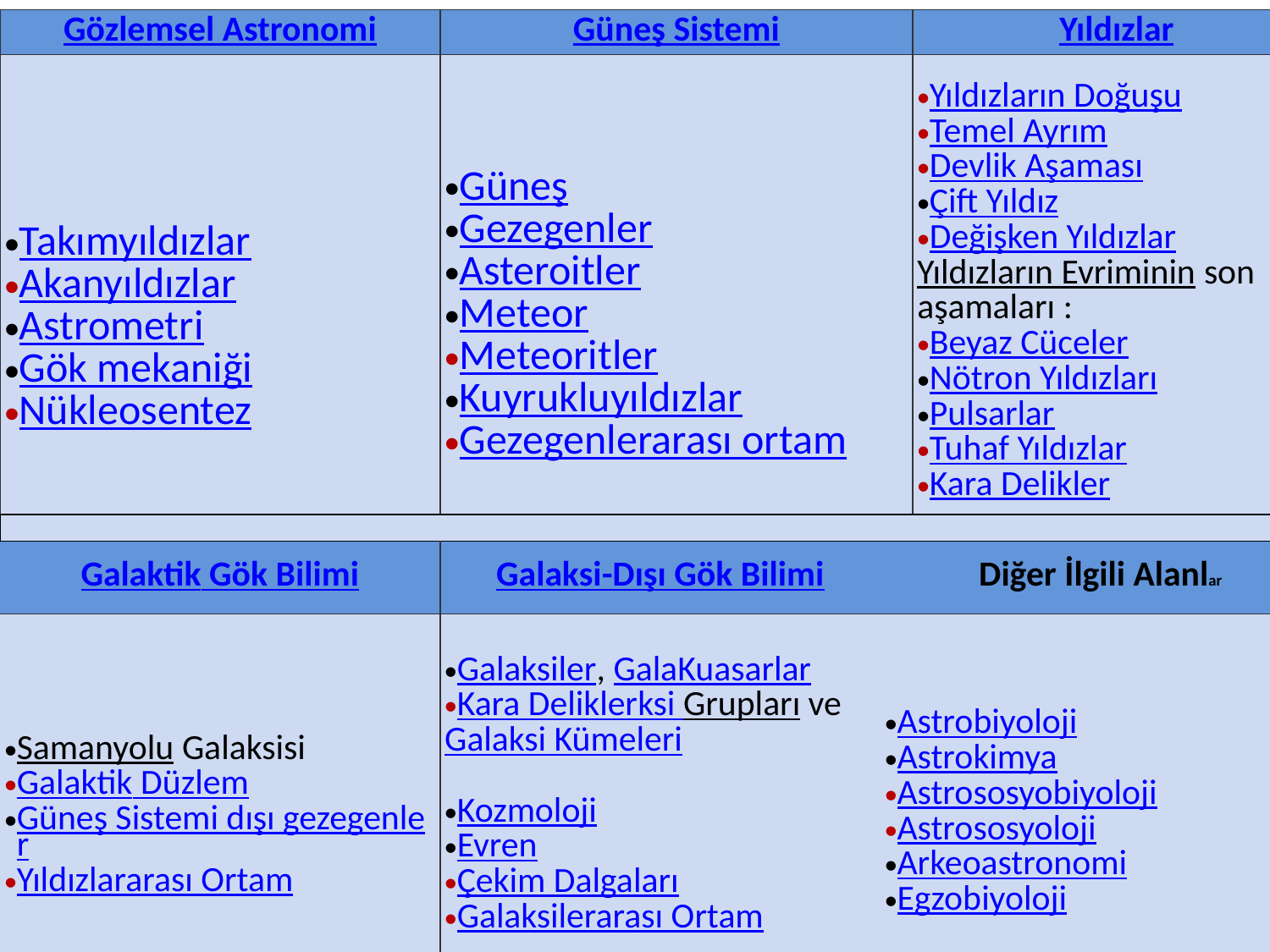

| Gözlemsel Astronomi | Güneş Sistemi |  | Yıldızlar |
| --- | --- | --- | --- |
| Takımyıldızlar Akanyıldızlar Astrometri Gök mekaniği Nükleosentez | Güneş Gezegenler Asteroitler Meteor Meteoritler Kuyrukluyıldızlar Gezegenlerarası ortam |  | Yıldızların Doğuşu Temel Ayrım Devlik Aşaması Çift Yıldız Değişken Yıldızlar Yıldızların Evriminin son aşamaları : Beyaz Cüceler Nötron Yıldızları Pulsarlar Tuhaf Yıldızlar Kara Delikler |
|  |  |  |  |
| Galaktik Gök Bilimi | Galaksi-Dışı Gök Bilimi | Diğer İlgili Alanlar |  |
| Samanyolu Galaksisi Galaktik Düzlem Güneş Sistemi dışı gezegenler Yıldızlararası Ortam | Galaksiler, GalaKuasarlar Kara Deliklerksi Grupları ve Galaksi Kümeleri Kozmoloji Evren Çekim Dalgaları Galaksilerarası Ortam | Astrobiyoloji Astrokimya Astrososyobiyoloji Astrososyoloji Arkeoastronomi Egzobiyoloji |  |